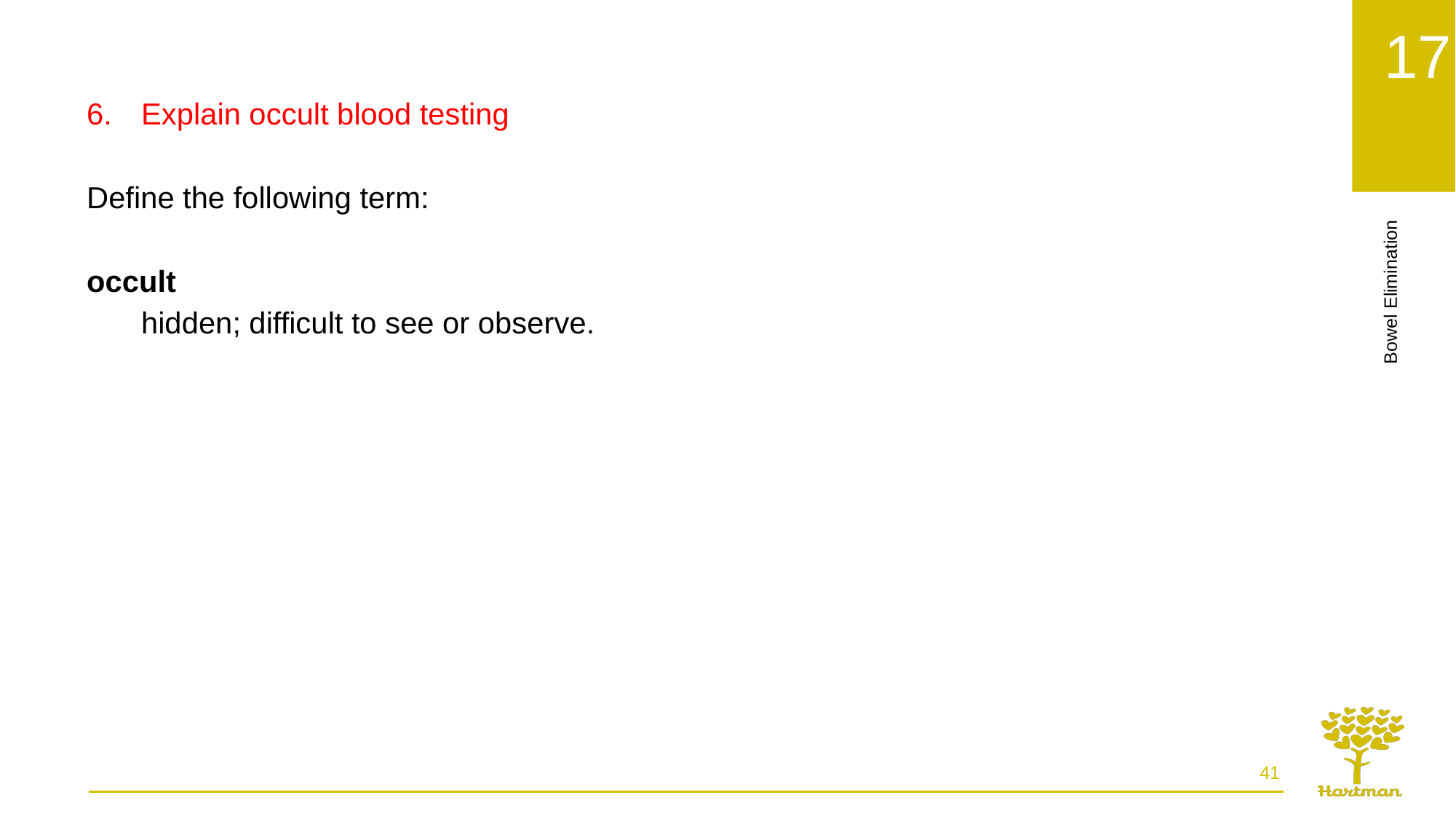

Explain occult blood testing

Define the following term:

occult
hidden; difficult to see or observe.

41